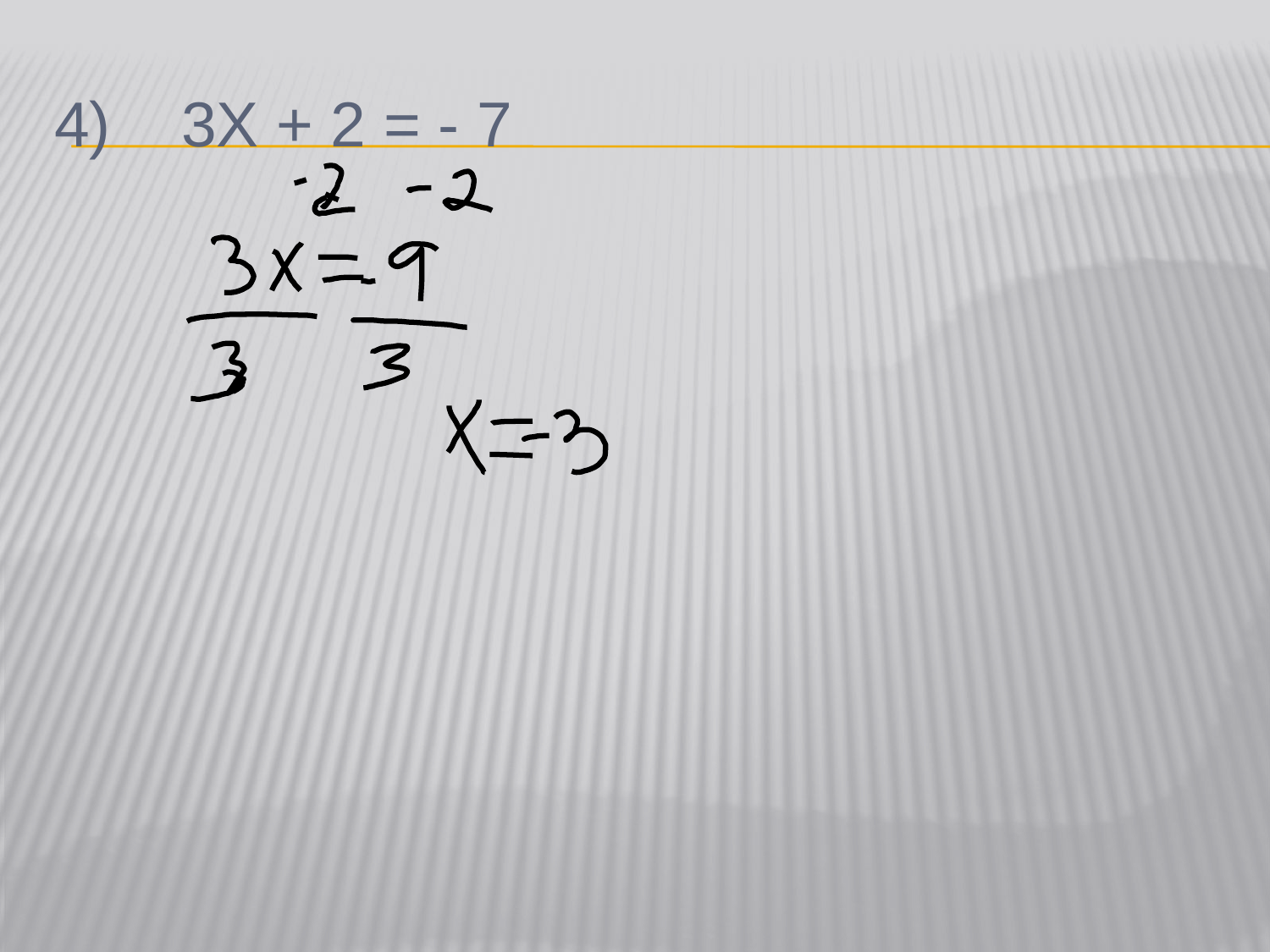

# 4)	3x + 2 = - 7